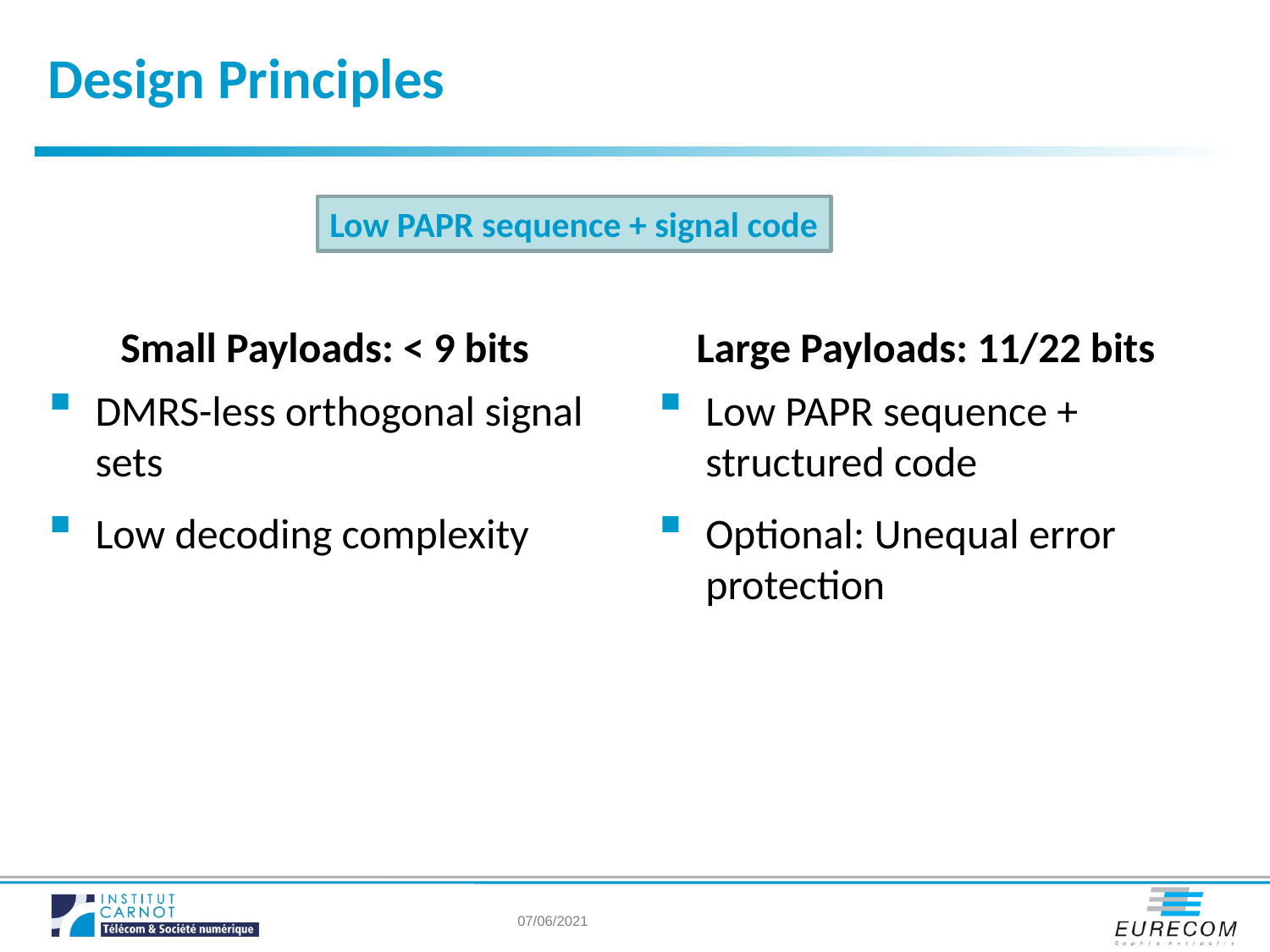

# Design Principles
Low PAPR sequence + signal code
Small Payloads: < 9 bits
Large Payloads: 11/22 bits
DMRS-less orthogonal signal sets
Low decoding complexity
Low PAPR sequence + structured code
Optional: Unequal error protection
07/06/2021